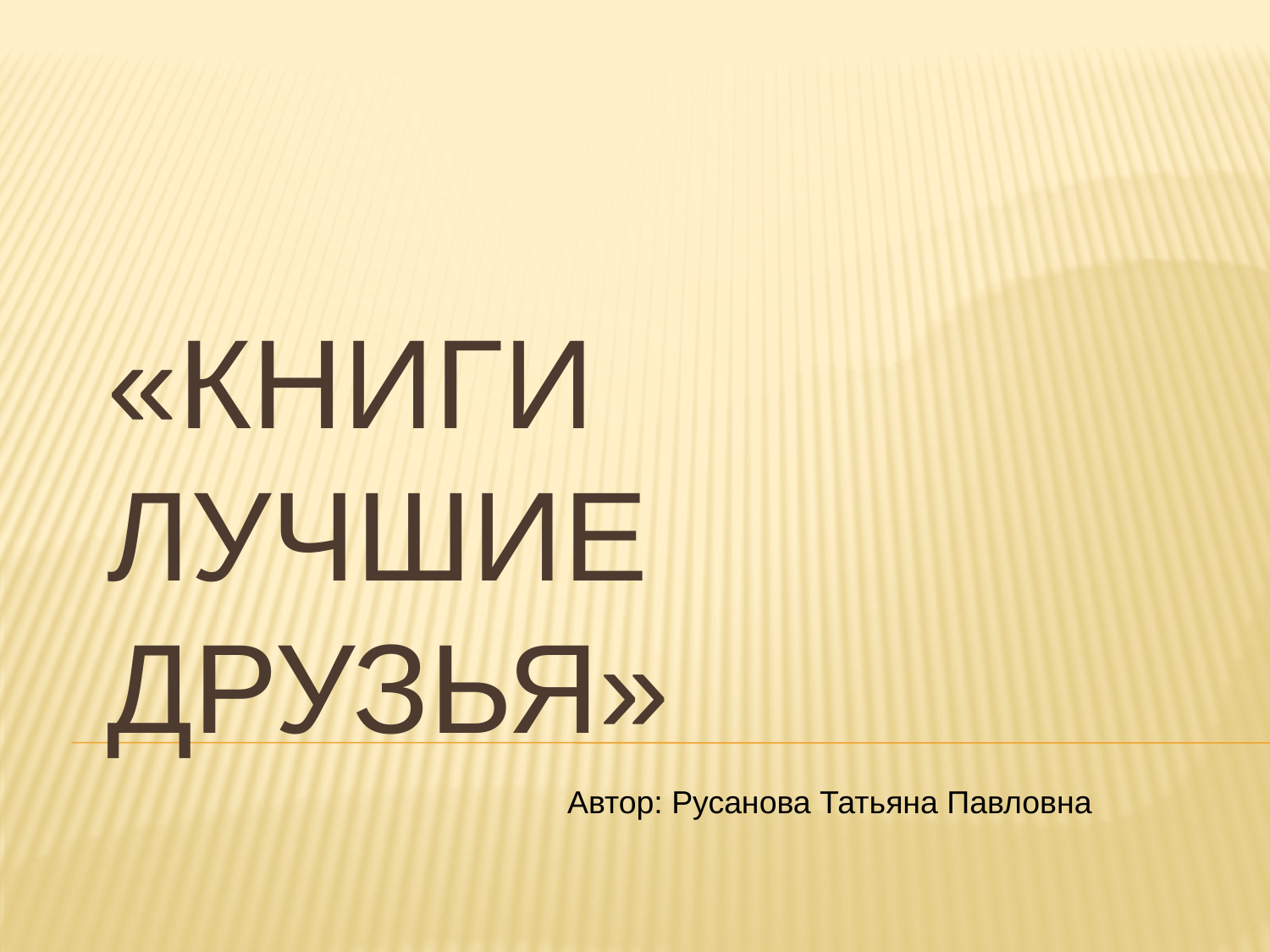

# «КНИГИ ЛУЧШИЕ    ДРУЗЬЯ»
Автор: Русанова Татьяна Павловна